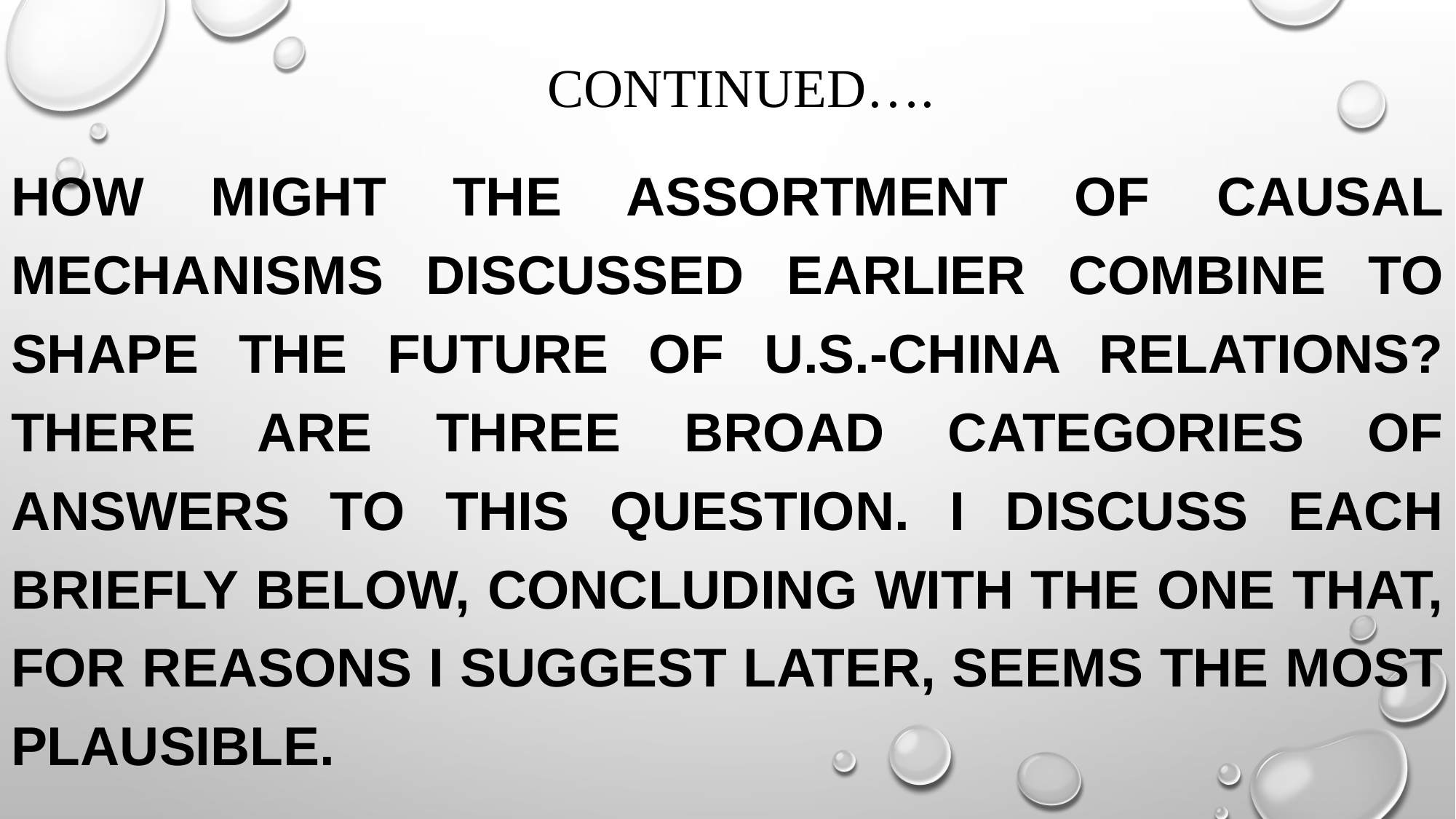

# continued….
How might the assortment of causal mechanisms discussed earlier combine to shape the future of U.S.-China relations? There are three broad categories of answers to this question. I discuss each briefly below, concluding with the one that, for reasons I suggest later, seems the most plausible.